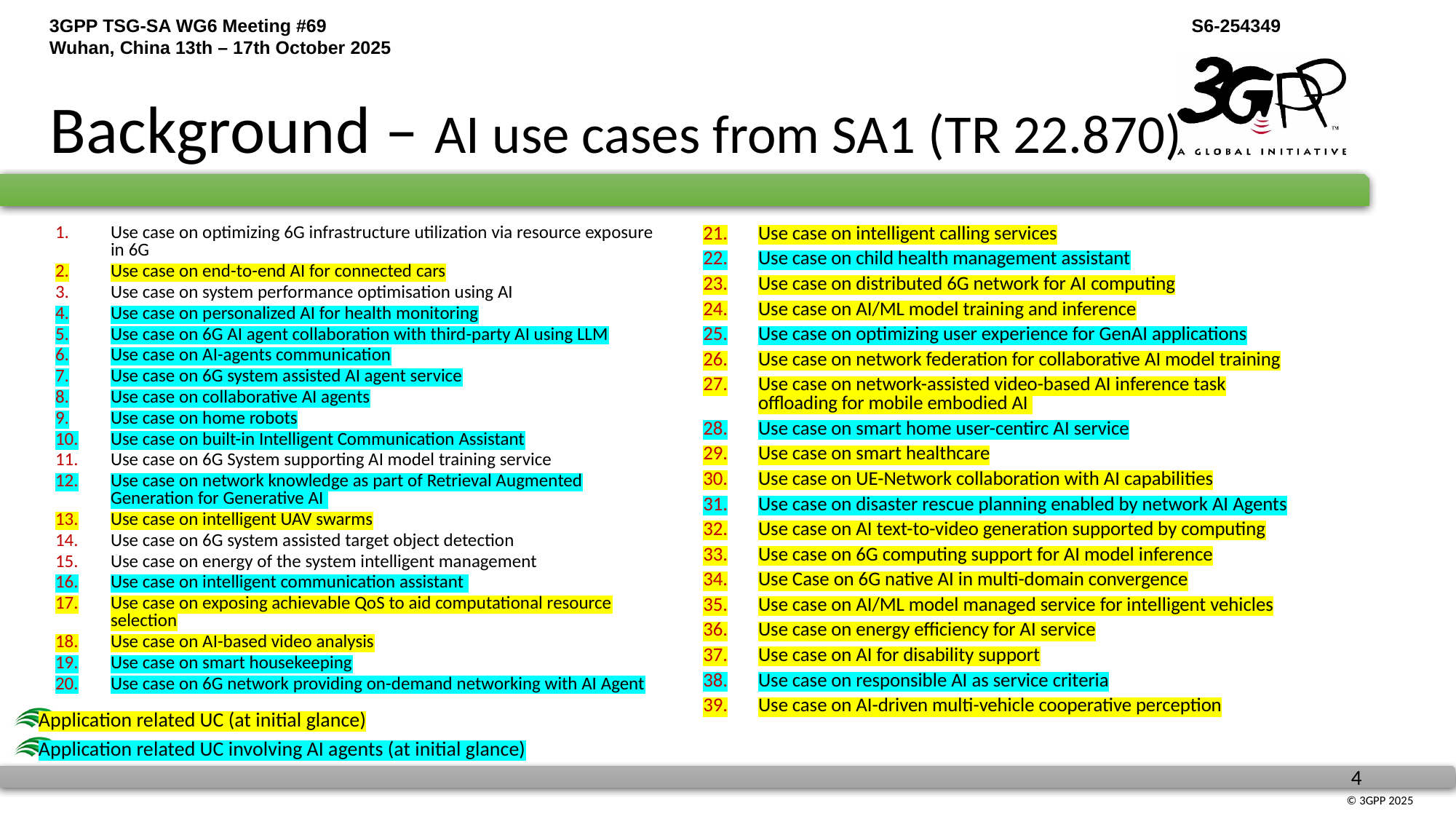

# Background – AI use cases from SA1 (TR 22.870)
Use case on optimizing 6G infrastructure utilization via resource exposure in 6G
Use case on end-to-end AI for connected cars
Use case on system performance optimisation using AI
Use case on personalized AI for health monitoring
Use case on 6G AI agent collaboration with third-party AI using LLM
Use case on AI-agents communication
Use case on 6G system assisted AI agent service
Use case on collaborative AI agents
Use case on home robots
Use case on built-in Intelligent Communication Assistant
Use case on 6G System supporting AI model training service
Use case on network knowledge as part of Retrieval Augmented Generation for Generative AI
Use case on intelligent UAV swarms
Use case on 6G system assisted target object detection
Use case on energy of the system intelligent management
Use case on intelligent communication assistant
Use case on exposing achievable QoS to aid computational resource selection
Use case on AI-based video analysis
Use case on smart housekeeping
Use case on 6G network providing on-demand networking with AI Agent

Application related UC (at initial glance)
Application related UC involving AI agents (at initial glance)

Use case on intelligent calling services
Use case on child health management assistant
Use case on distributed 6G network for AI computing
Use case on AI/ML model training and inference
Use case on optimizing user experience for GenAI applications
Use case on network federation for collaborative AI model training
Use case on network-assisted video-based AI inference task offloading for mobile embodied AI
Use case on smart home user-centirc AI service
Use case on smart healthcare
Use case on UE-Network collaboration with AI capabilities
Use case on disaster rescue planning enabled by network AI Agents
Use case on AI text-to-video generation supported by computing
Use case on 6G computing support for AI model inference
Use Case on 6G native AI in multi-domain convergence
Use case on AI/ML model managed service for intelligent vehicles
Use case on energy efficiency for AI service
Use case on AI for disability support
Use case on responsible AI as service criteria
Use case on AI-driven multi-vehicle cooperative perception